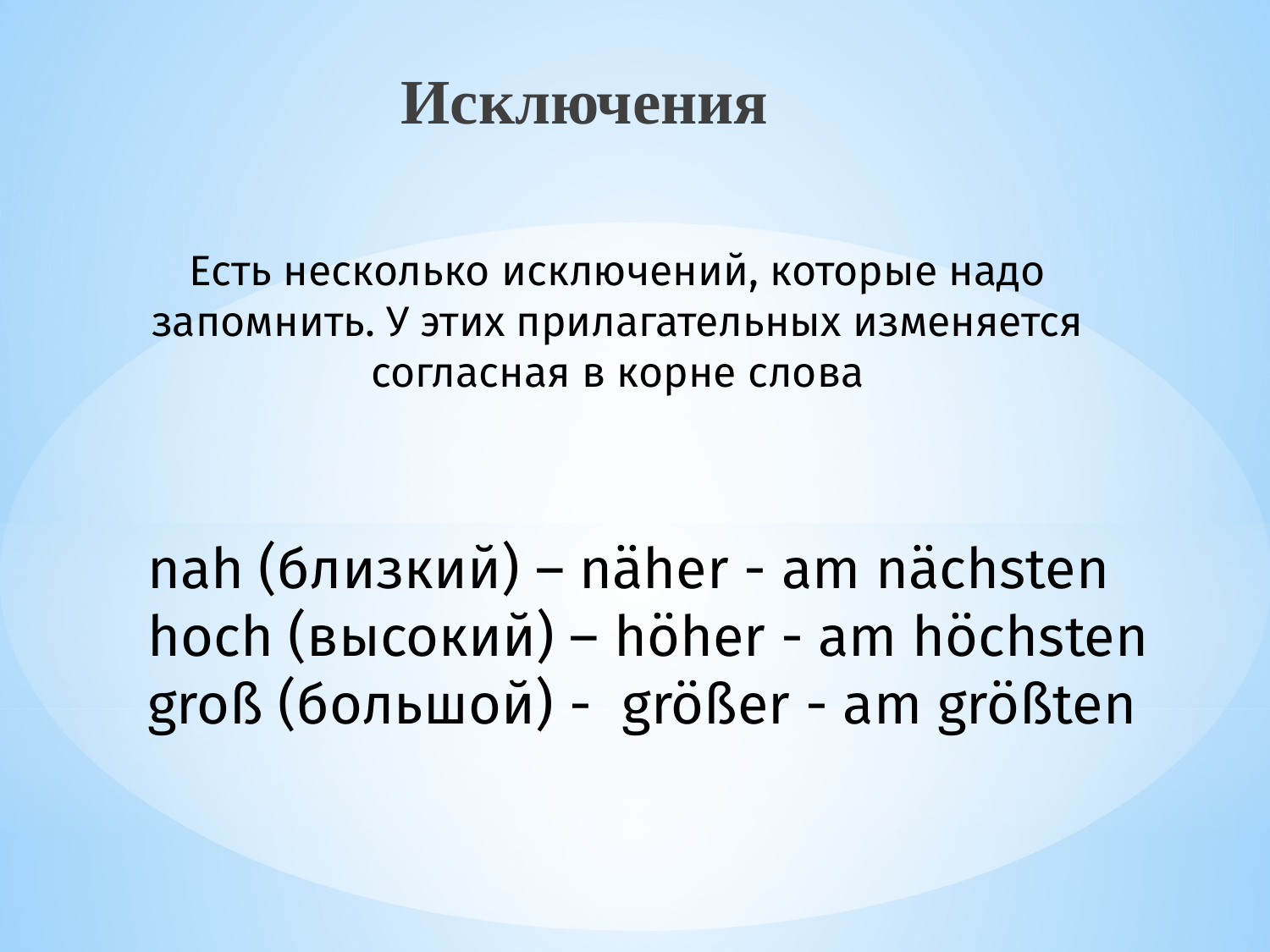

Исключения
Есть несколько исключений, которые надо запомнить. У этих прилагательных изменяется согласная в корне слова
nah (близкий) – näher - am nächsten
hoch (высокий) – höher - am höchsten
groß (большой) -  größer - am größten